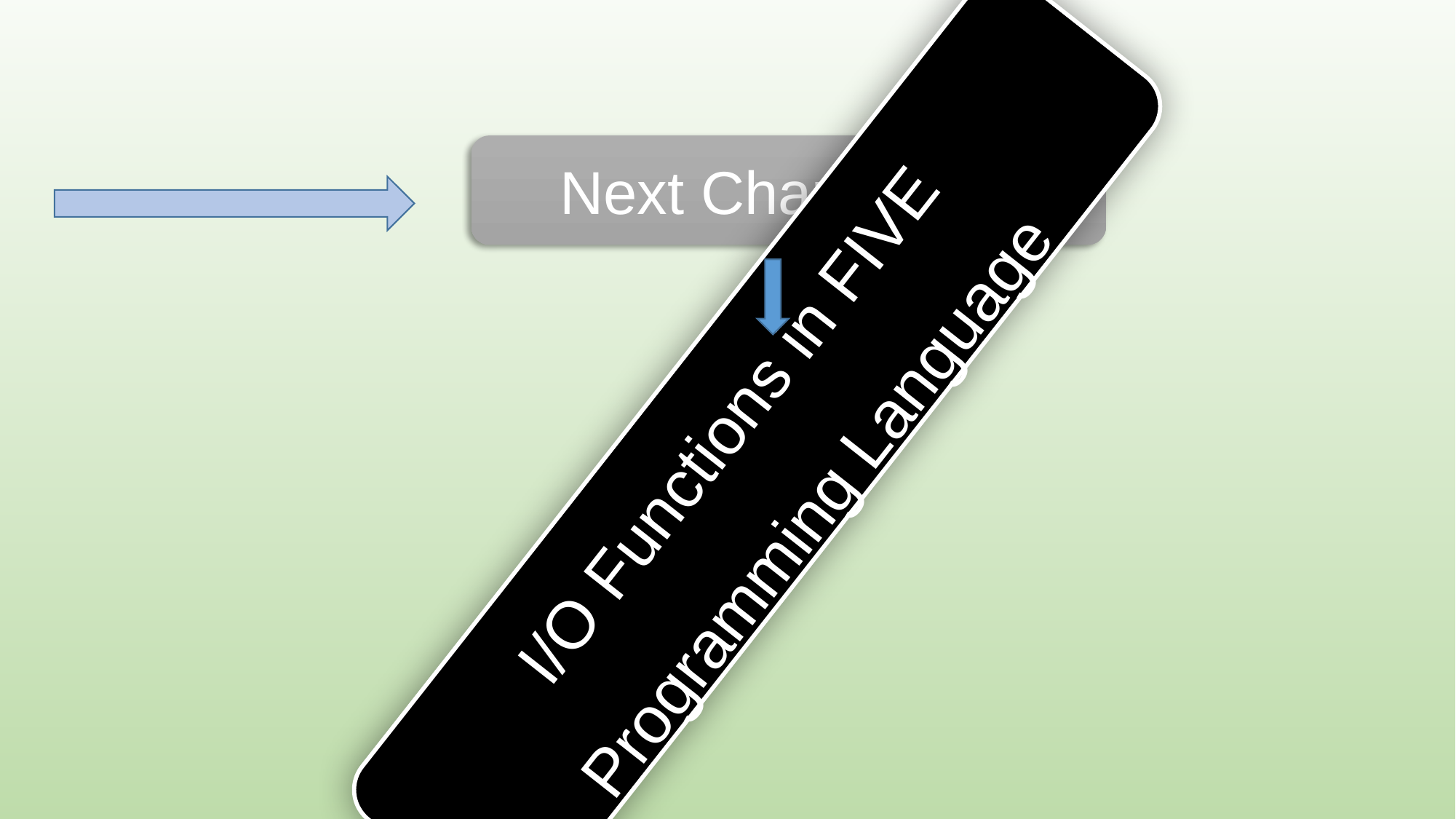

Next Chapter 02

I/O Functions in FIVE
Programming Language